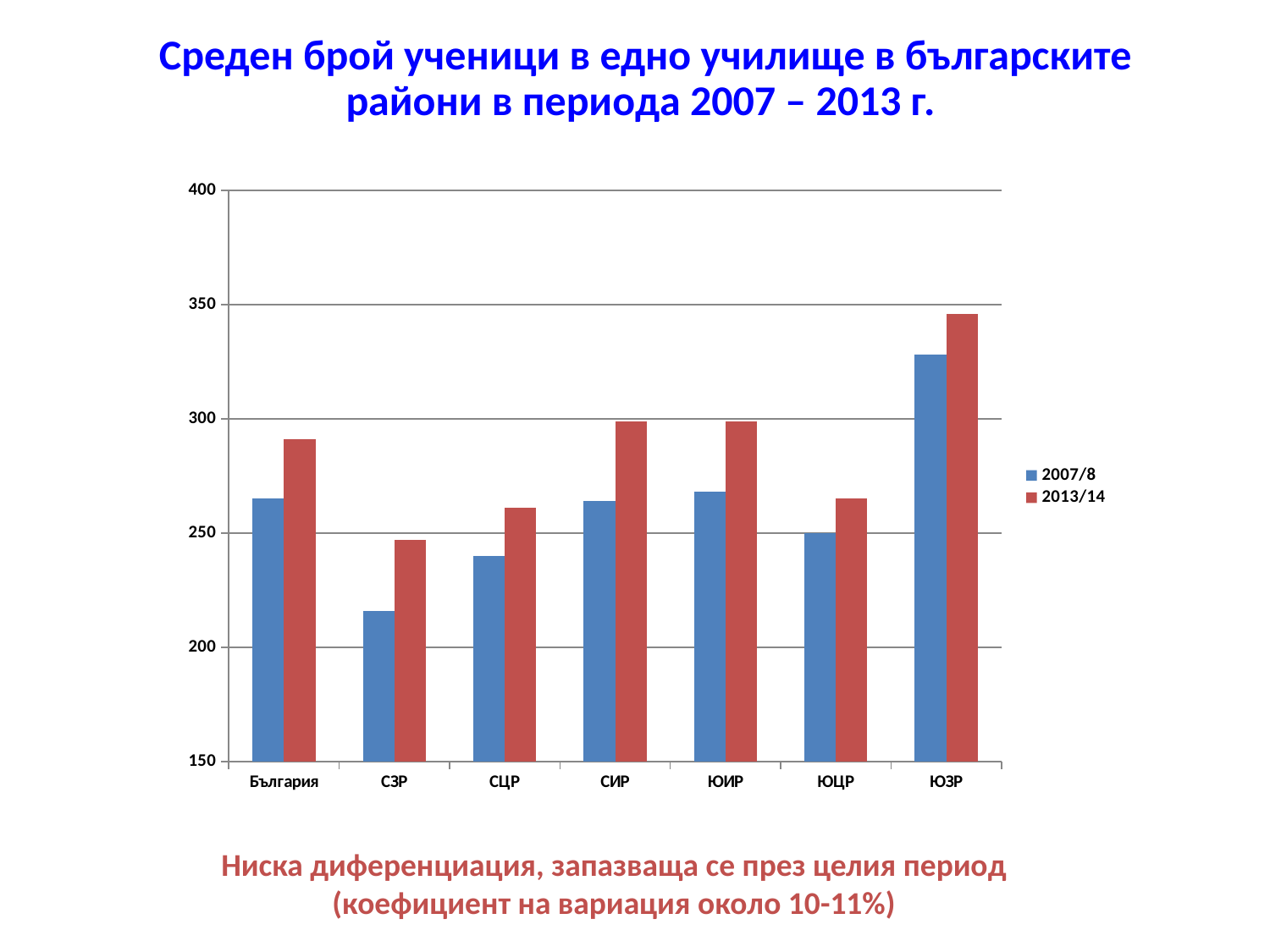

# Среден брой ученици в едно училище в българските райони в периода 2007 – 2013 г.

### Chart

| Category | 2007/8 | 2013/14 |
|---|---|---|
| България | 265.0 | 291.0 |
| СЗР | 216.0 | 247.0 |
| СЦР | 240.0 | 261.0 |
| СИР | 264.0 | 299.0 |
| ЮИР | 268.0 | 299.0 |
| ЮЦР | 250.0 | 265.0 |
| ЮЗР | 328.0 | 346.0 |
Ниска диференциация, запазваща се през целия период
(коефициент на вариация около 10-11%)